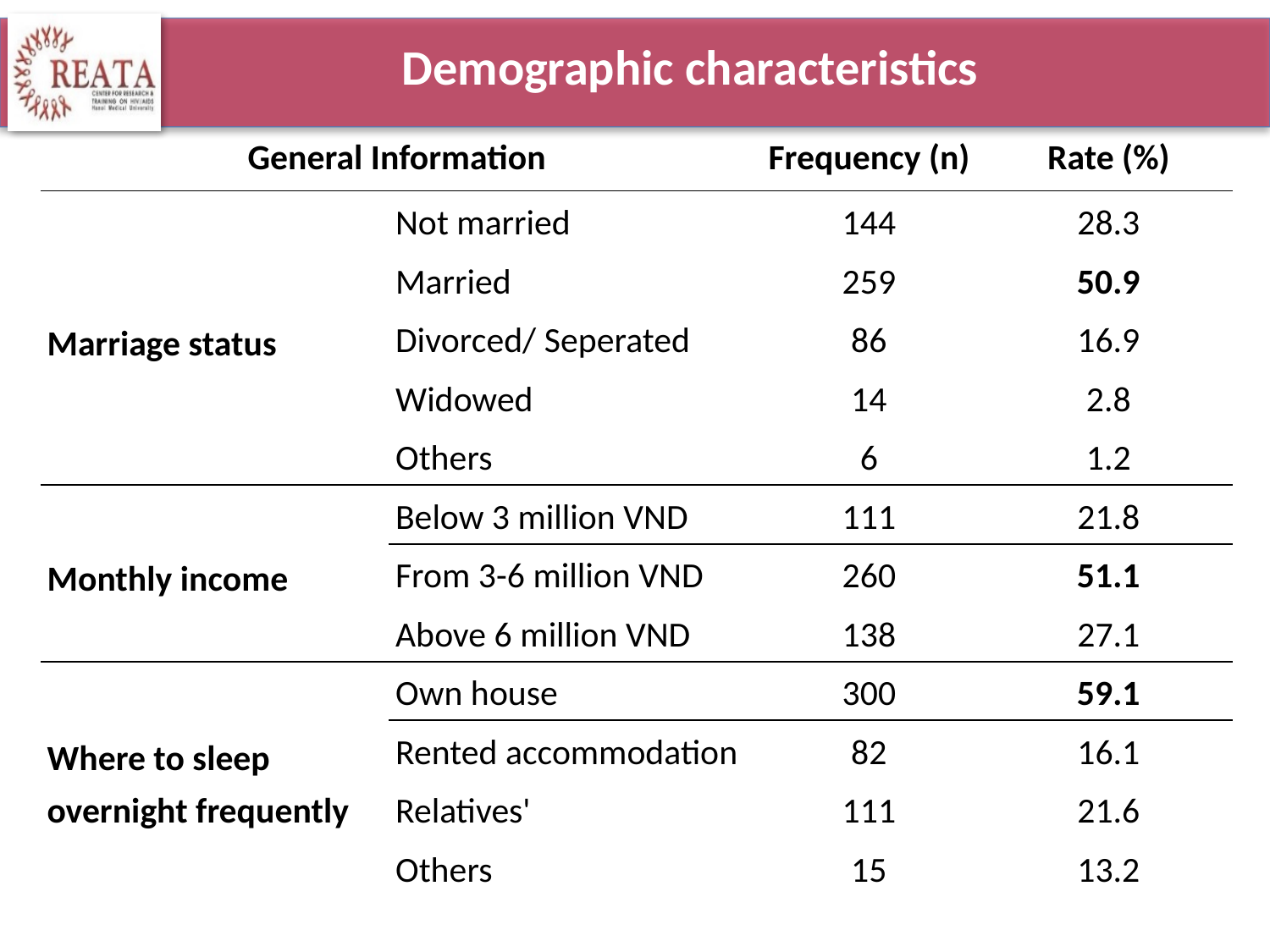

# Demographic characteristics
| General Information |  | Frequency (n) | Rate (%) |
| --- | --- | --- | --- |
| Marriage status | Not married | 144 | 28.3 |
|  | Married | 259 | 50.9 |
|  | Divorced/ Seperated | 86 | 16.9 |
|  | Widowed | 14 | 2.8 |
|  | Others | 6 | 1.2 |
| Monthly income | Below 3 million VND | 111 | 21.8 |
|  | From 3-6 million VND | 260 | 51.1 |
|  | Above 6 million VND | 138 | 27.1 |
| Where to sleep overnight frequently | Own house | 300 | 59.1 |
|  | Rented accommodation | 82 | 16.1 |
|  | Relatives' | 111 | 21.6 |
|  | Others | 15 | 13.2 |